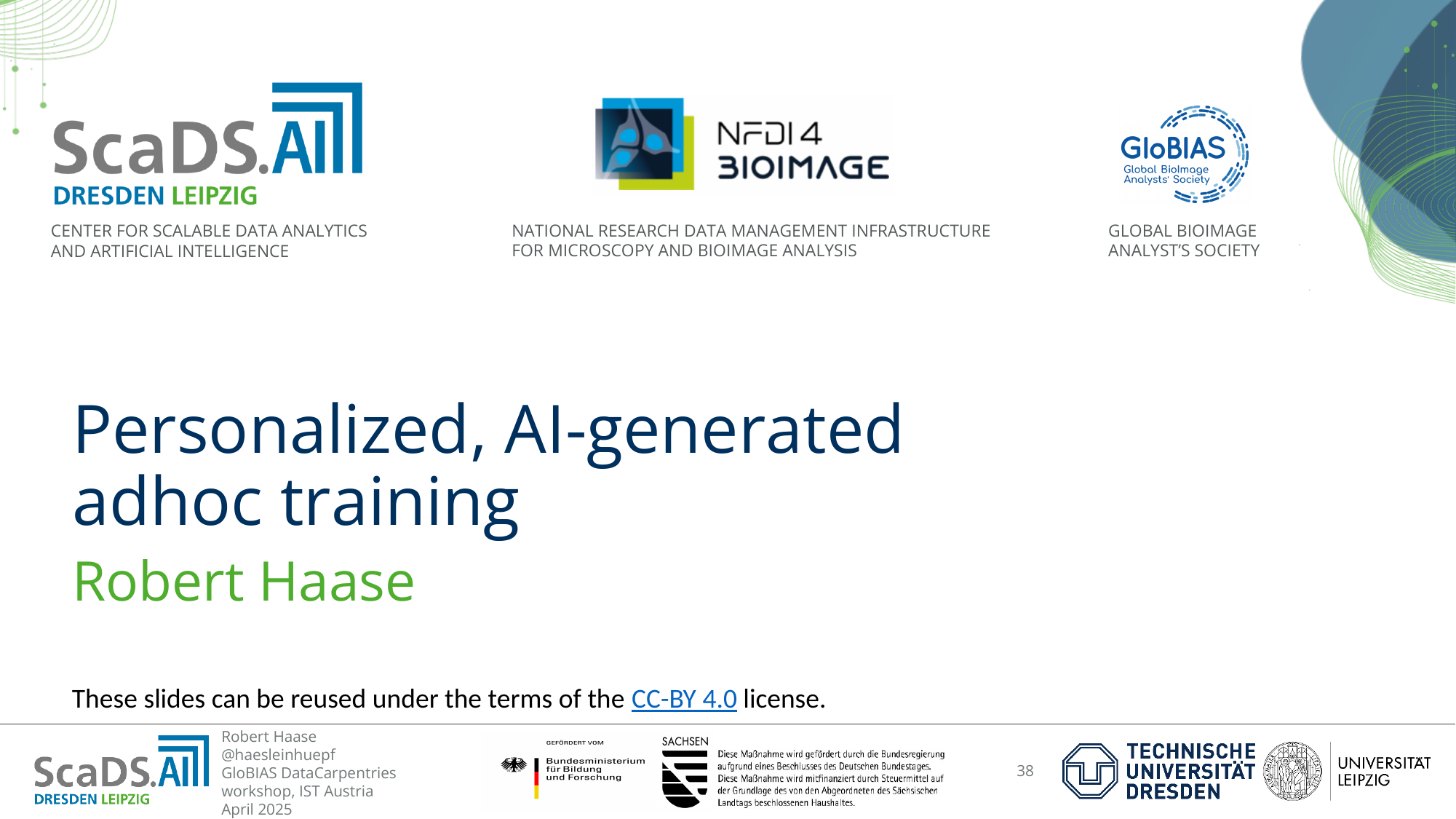

# Personalized, AI-generated adhoc training
Robert Haase
These slides can be reused under the terms of the CC-BY 4.0 license.